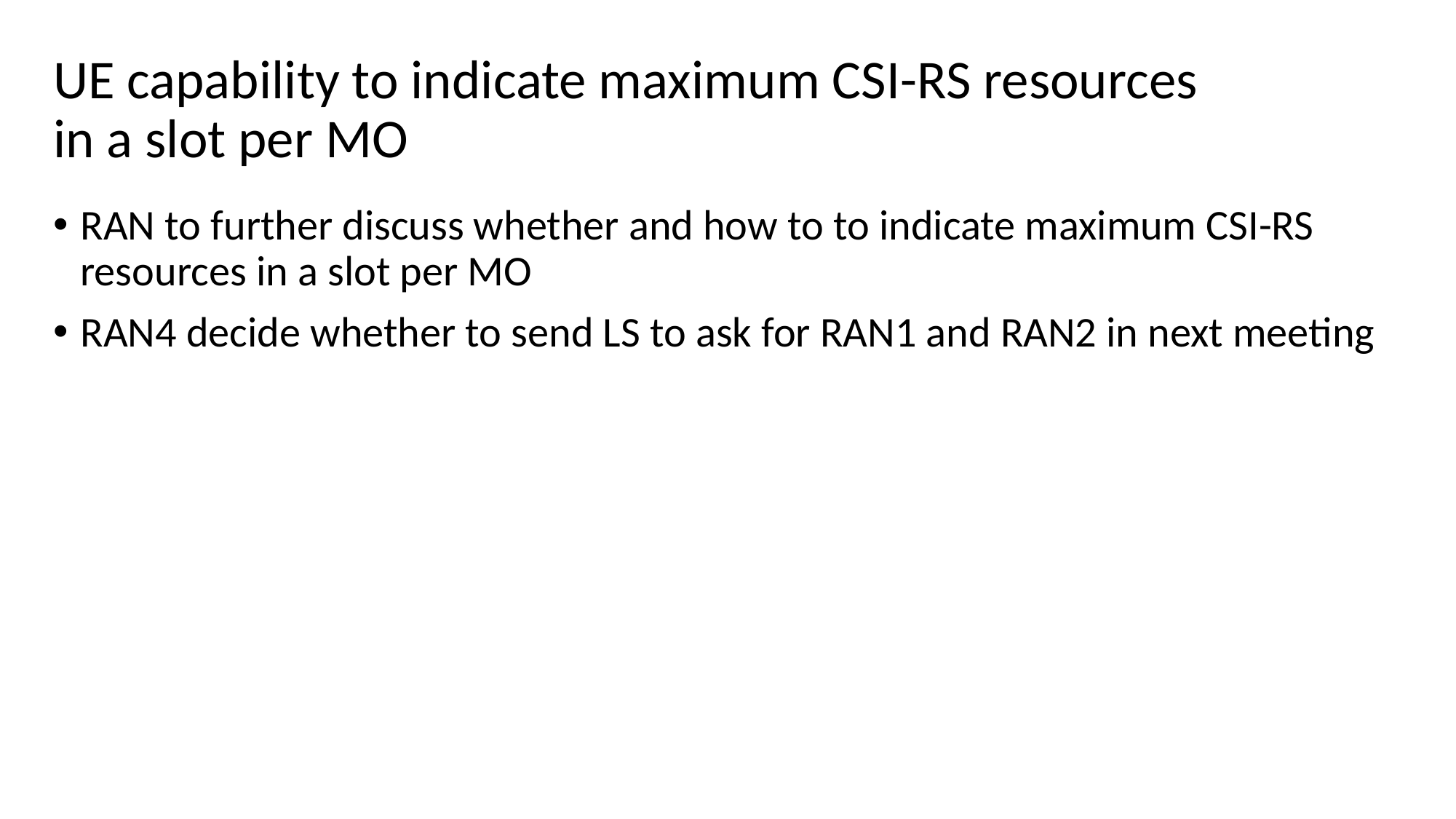

# UE capability to indicate maximum CSI-RS resources in a slot per MO
RAN to further discuss whether and how to to indicate maximum CSI-RS resources in a slot per MO
RAN4 decide whether to send LS to ask for RAN1 and RAN2 in next meeting